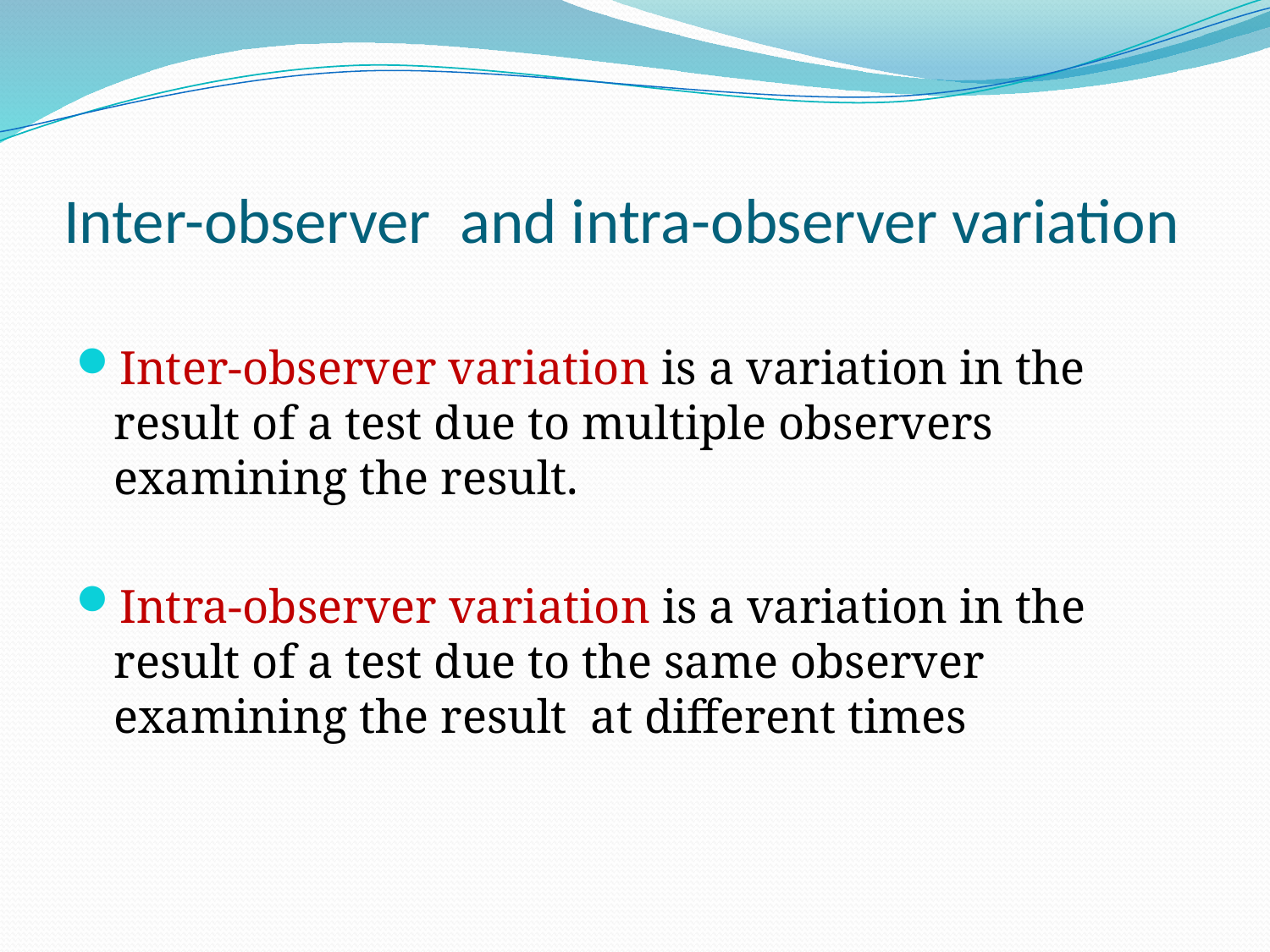

# Inter-observer  and intra-observer variation

Inter-observer variation is a variation in the result of a test due to multiple observers examining the result.

Intra-observer variation is a variation in the result of a test due to the same observer examining the result  at different times